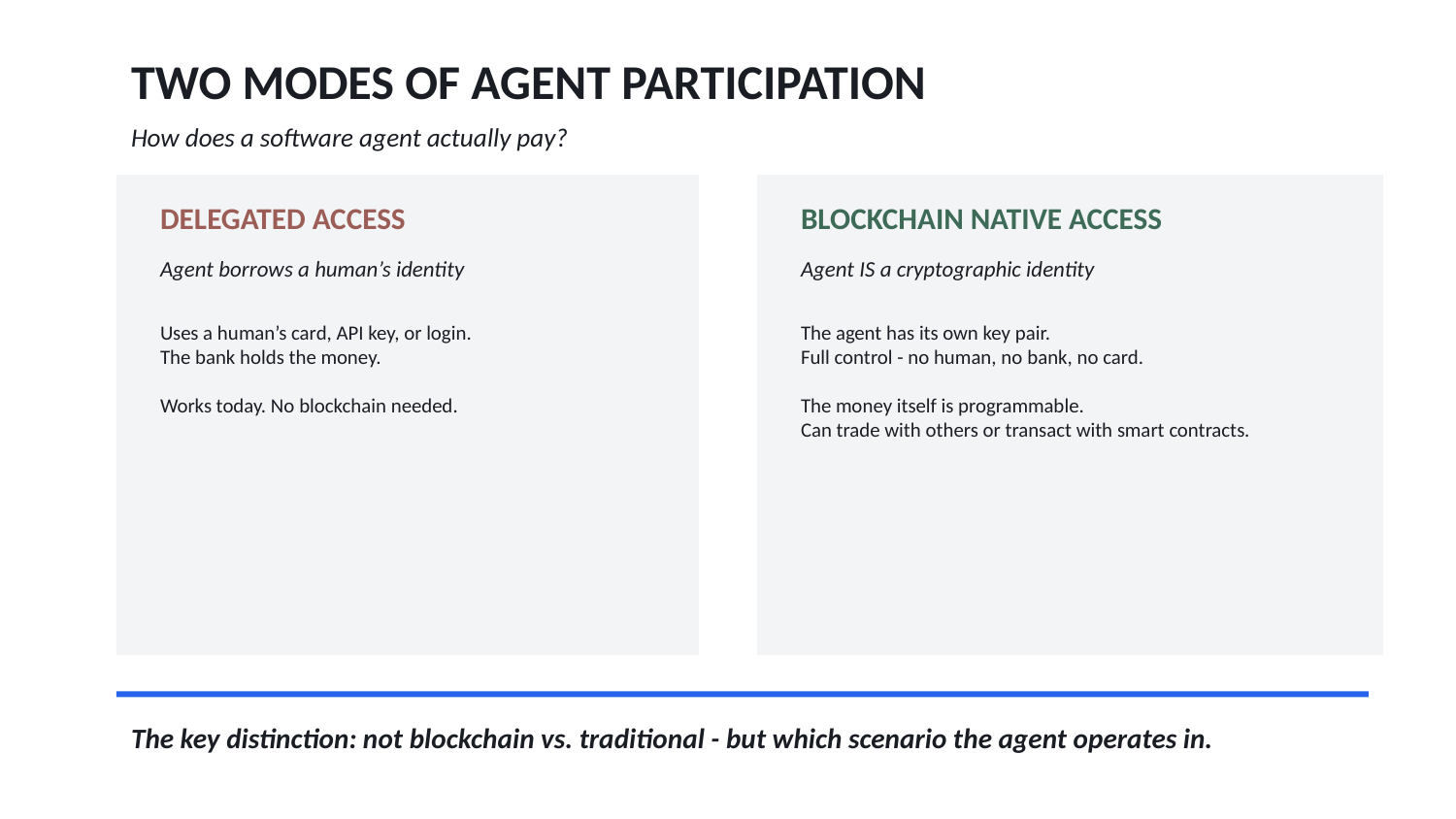

TWO MODES OF AGENT PARTICIPATION
How does a software agent actually pay?

DELEGATED ACCESS
BLOCKCHAIN NATIVE ACCESS
Agent borrows a human’s identity
Agent IS a cryptographic identity
Uses a human’s card, API key, or login.
The bank holds the money.
Works today. No blockchain needed.
The agent has its own key pair.
Full control - no human, no bank, no card.
The money itself is programmable.
Can trade with others or transact with smart contracts.

The key distinction: not blockchain vs. traditional - but which scenario the agent operates in.